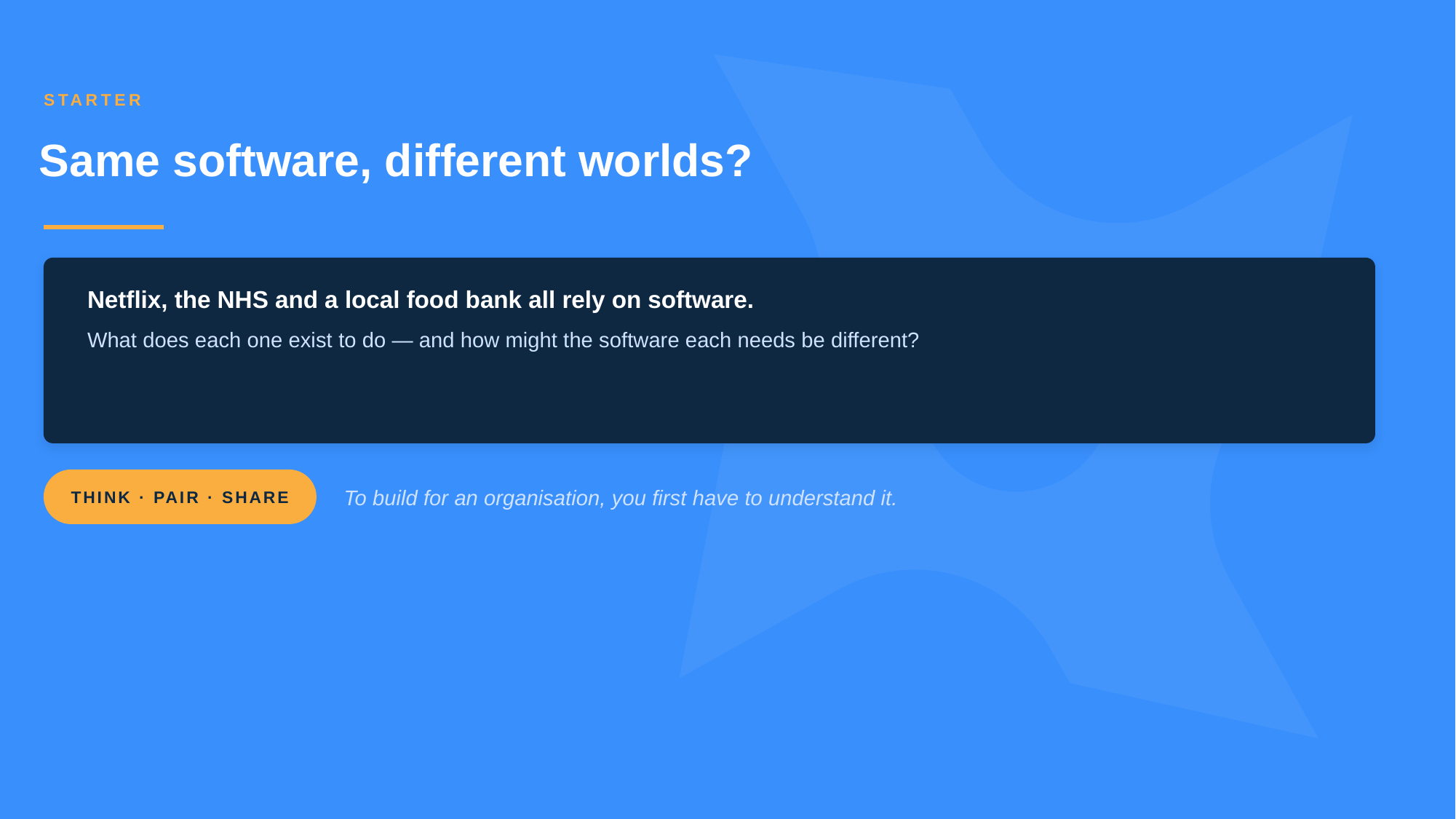

STARTER
Same software, different worlds?

Netflix, the NHS and a local food bank all rely on software.
What does each one exist to do — and how might the software each needs be different?
THINK · PAIR · SHARE
To build for an organisation, you first have to understand it.